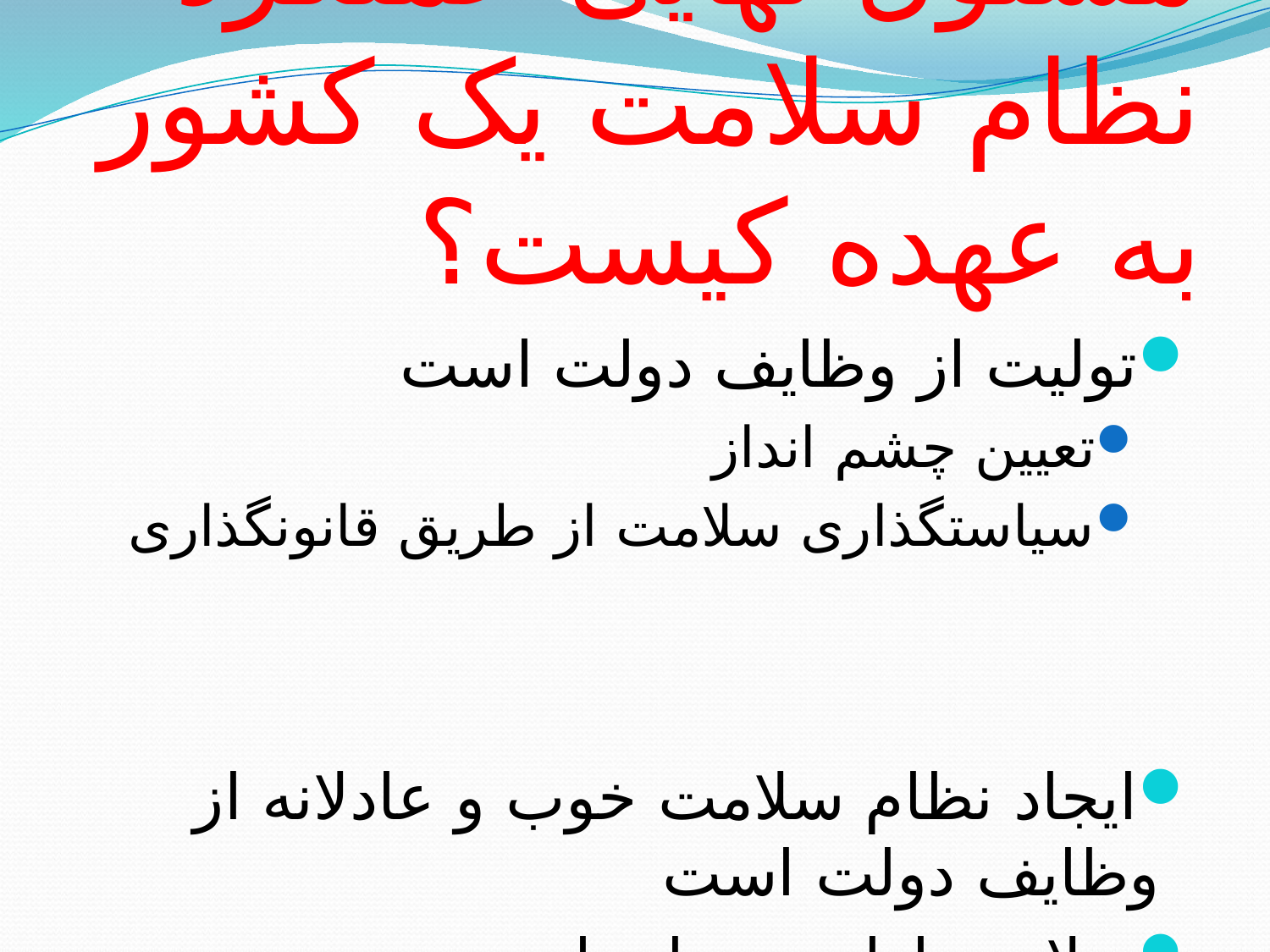

# مسئول نهایی عملکرد  نظام سلامت یک کشور به عهده کیست؟
تولیت از وظایف دولت است
تعیین چشم انداز
سیاستگذاری سلامت از طریق قانونگذاری

ایجاد نظام سلامت خوب و عادلانه از وظایف دولت است
سلامت اولویتی ملی است